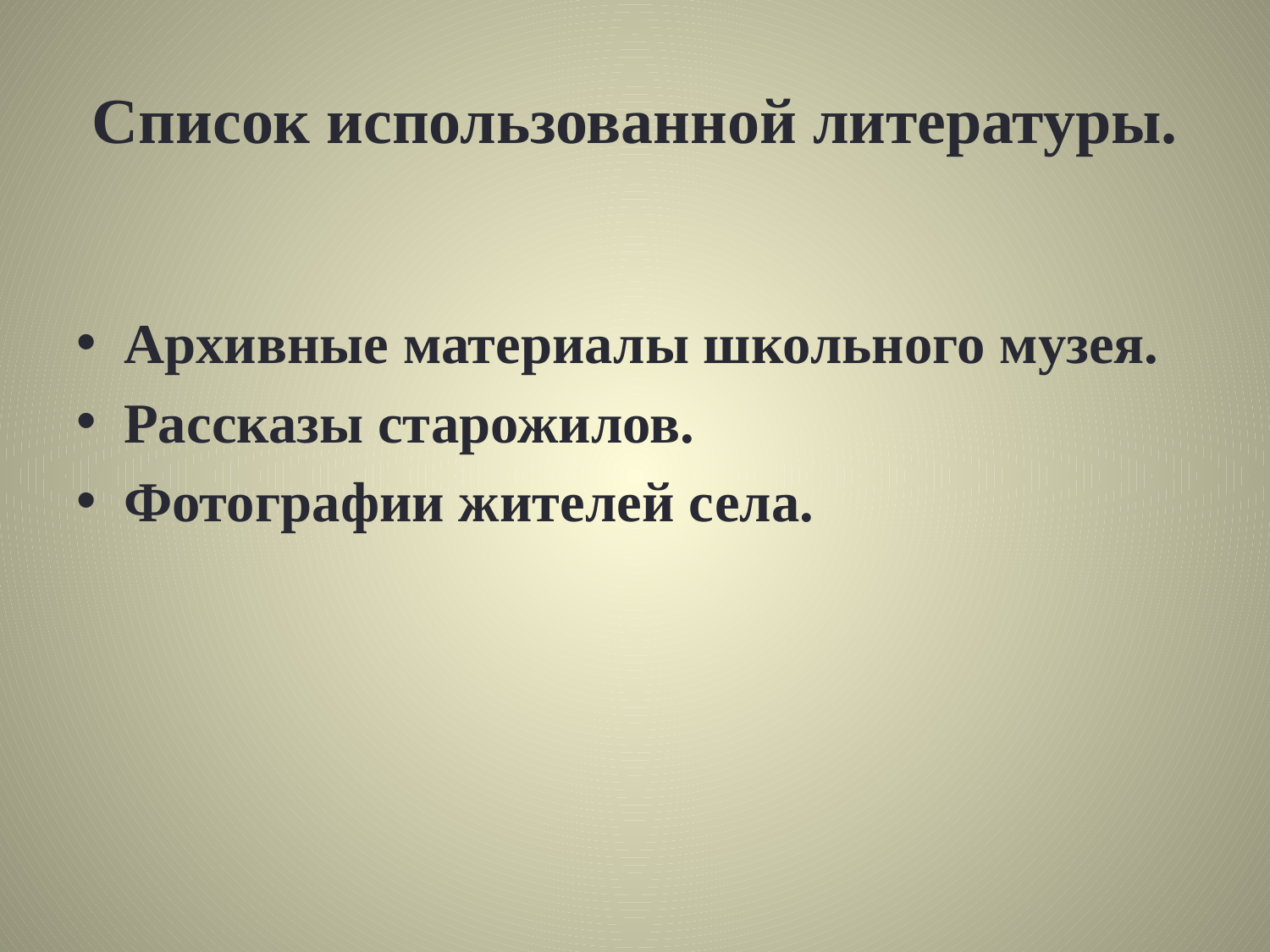

# Список использованной литературы.

Архивные материалы школьного музея.
Рассказы старожилов.
Фотографии жителей села.